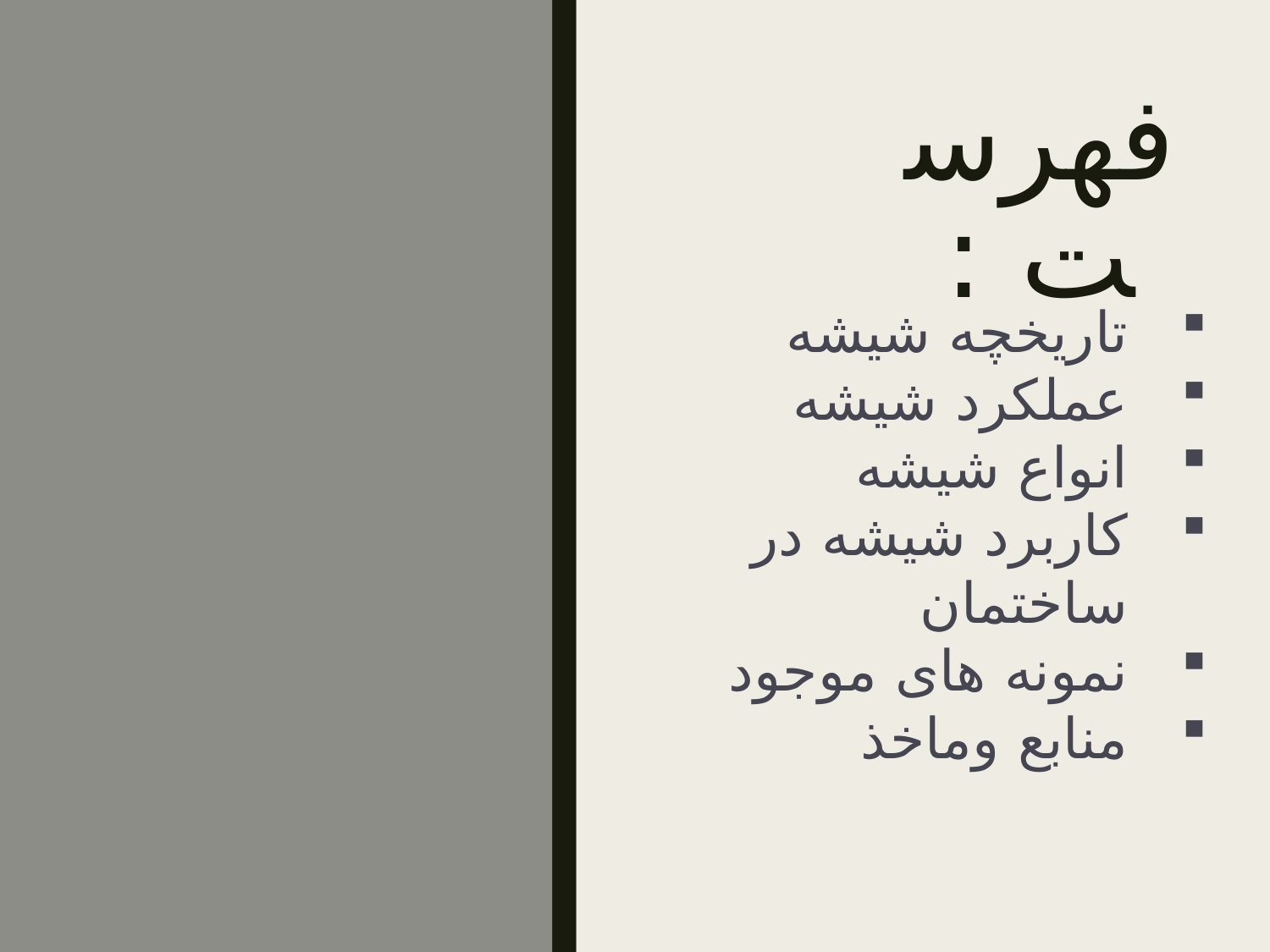

# فهرست :
تاریخچه شیشه
عملکرد شیشه
انواع شیشه
کاربرد شیشه در ساختمان
نمونه های موجود
منابع وماخذ